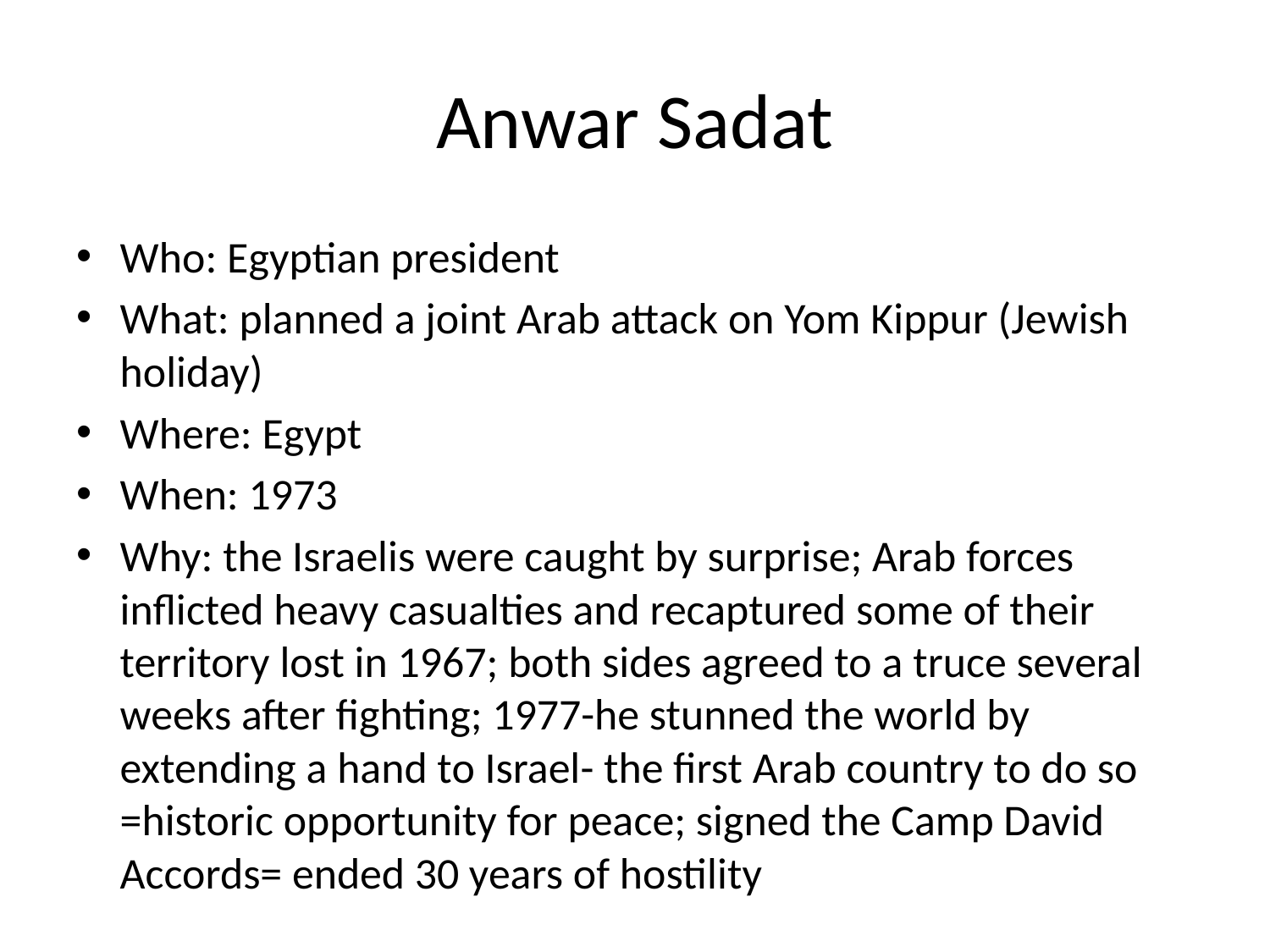

# Anwar Sadat
Who: Egyptian president
What: planned a joint Arab attack on Yom Kippur (Jewish holiday)
Where: Egypt
When: 1973
Why: the Israelis were caught by surprise; Arab forces inflicted heavy casualties and recaptured some of their territory lost in 1967; both sides agreed to a truce several weeks after fighting; 1977-he stunned the world by extending a hand to Israel- the first Arab country to do so =historic opportunity for peace; signed the Camp David Accords= ended 30 years of hostility